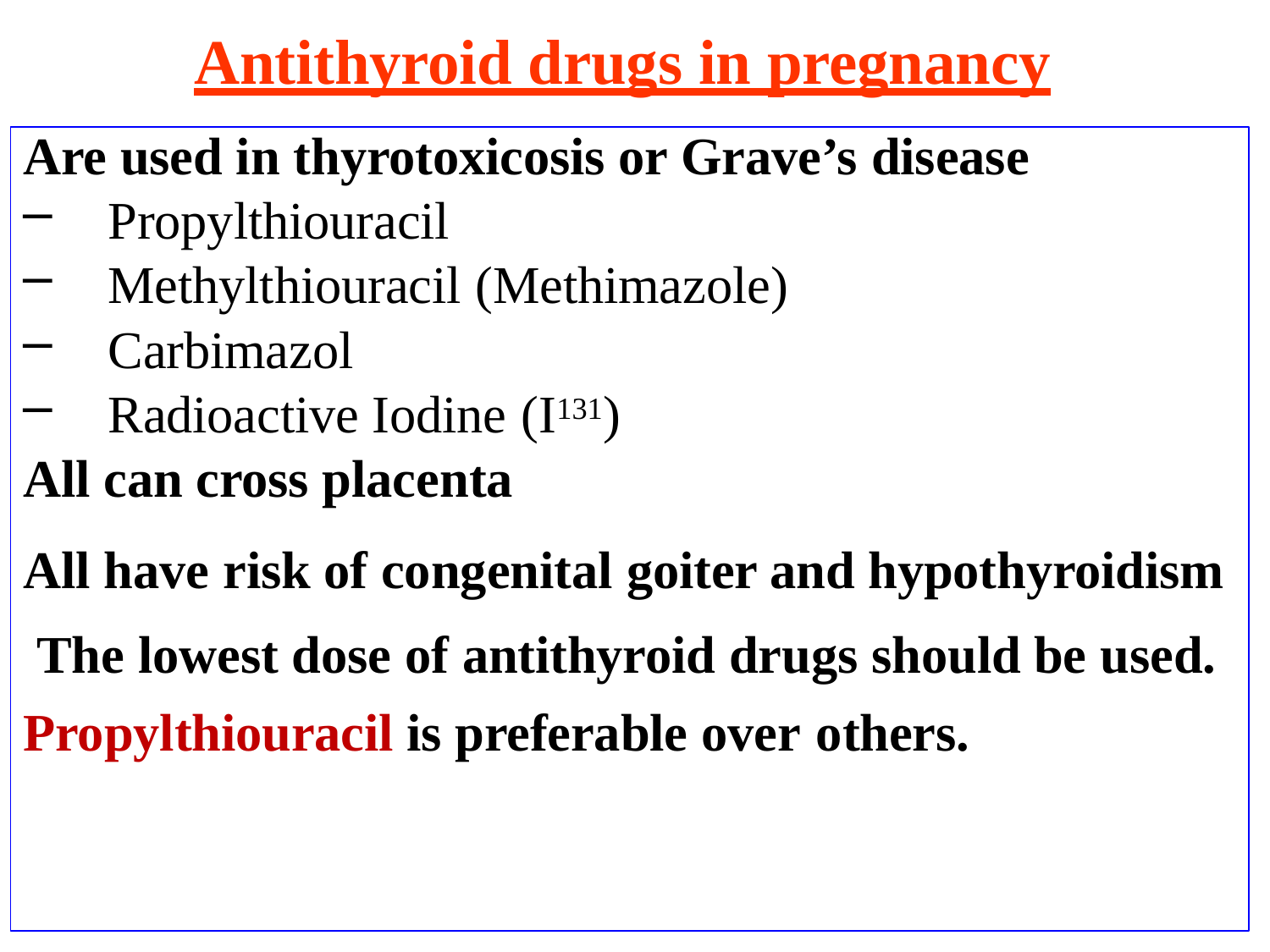

# Antithyroid drugs in pregnancy
Are used in thyrotoxicosis or Grave’s disease

Propylthiouracil
Methylthiouracil (Methimazole)
Carbimazol
Radioactive Iodine (I131)
All can cross placenta
All have risk of congenital goiter and hypothyroidism  The lowest dose of antithyroid drugs should be used.
Propylthiouracil is preferable over others.